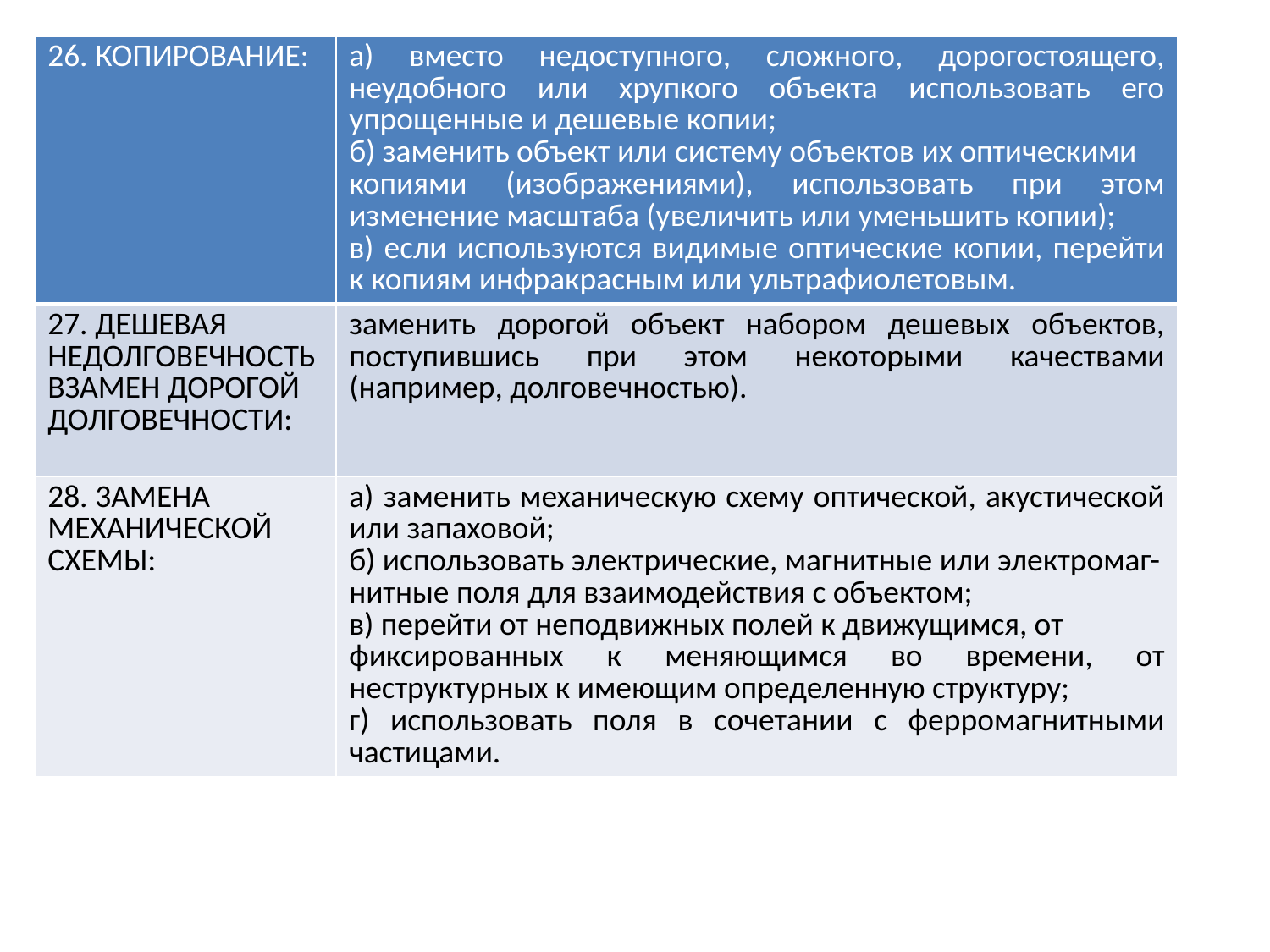

| 26. КОПИРОВАНИЕ: | а) вместо недоступного, сложного, дорогостоящего, неудобного или хрупкого объекта использовать его упрощенные и дешевые копии; б) заменить объект или систему объектов их оптическими копиями (изображениями), использовать при этом изменение масштаба (увеличить или уменьшить копии); в) если используются видимые оптические копии, перейти к копиям инфракрасным или ультрафиолетовым. |
| --- | --- |
| 27. ДЕШЕВАЯ НЕДОЛГОВЕЧНОСТЬ ВЗАМЕН ДОРОГОЙ ДОЛГОВЕЧНОСТИ: | заменить дорогой объект набором дешевых объектов, поступившись при этом некоторыми качествами (например, долговечностью). |
| 28. 3АМЕНА МЕХАНИЧЕСКОЙ СХЕМЫ: | а) заменить механическую схему оптической, акустической или запаховой; б) использовать электрические, магнитные или электромаг- нитные поля для взаимодействия с объектом; в) перейти от неподвижных полей к движущимся, от фиксированных к меняющимся во времени, от неструктурных к имеющим определенную структуру; г) использовать поля в сочетании с ферромагнитными частицами. |